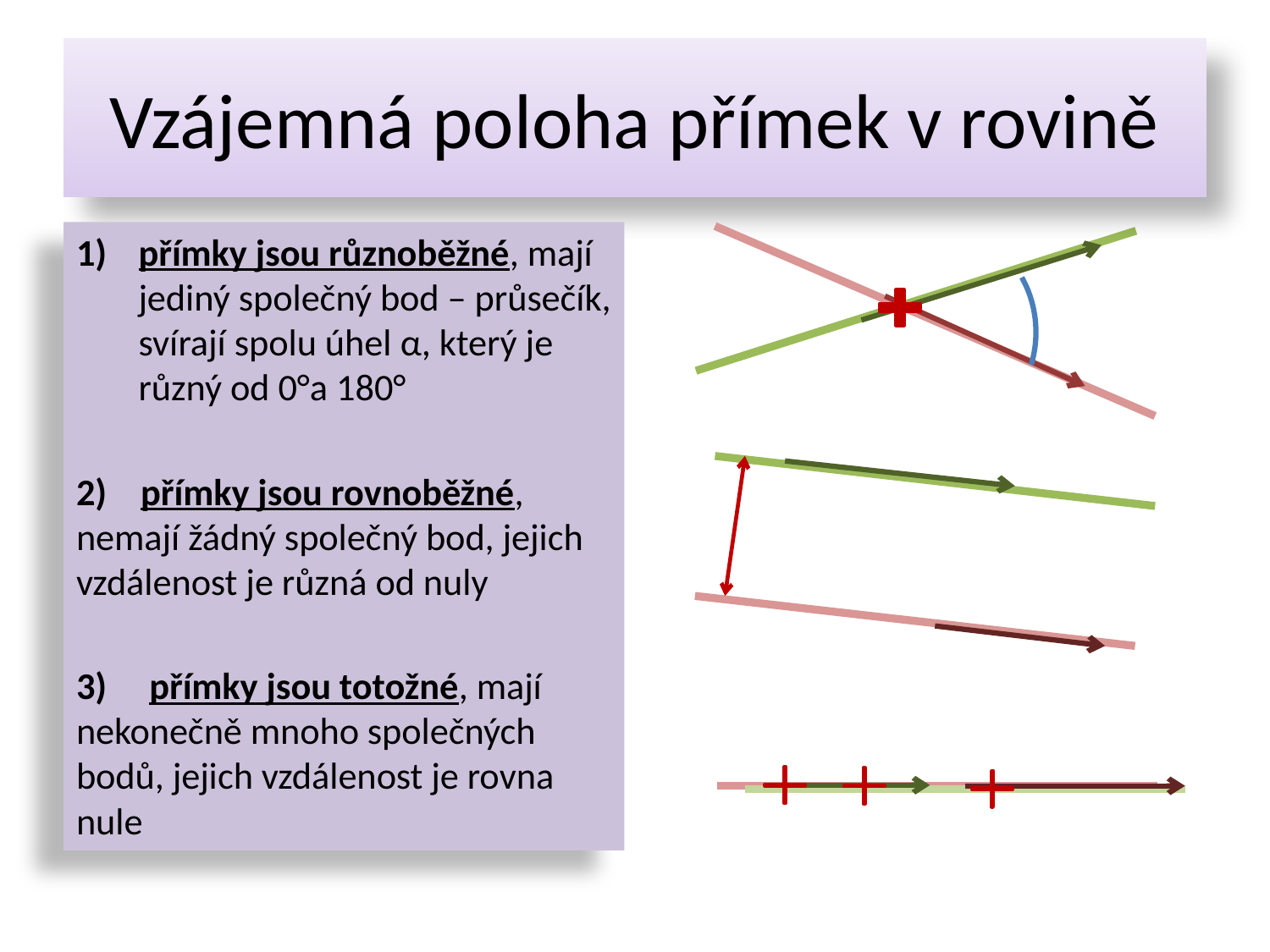

# Vzájemná poloha přímek v rovině
přímky jsou různoběžné, mají jediný společný bod – průsečík, svírají spolu úhel α, který je různý od 0°a 180°

2)    přímky jsou rovnoběžné, nemají žádný společný bod, jejich vzdálenost je různá od nuly

3)     přímky jsou totožné, mají nekonečně mnoho společných bodů, jejich vzdálenost je rovna nule